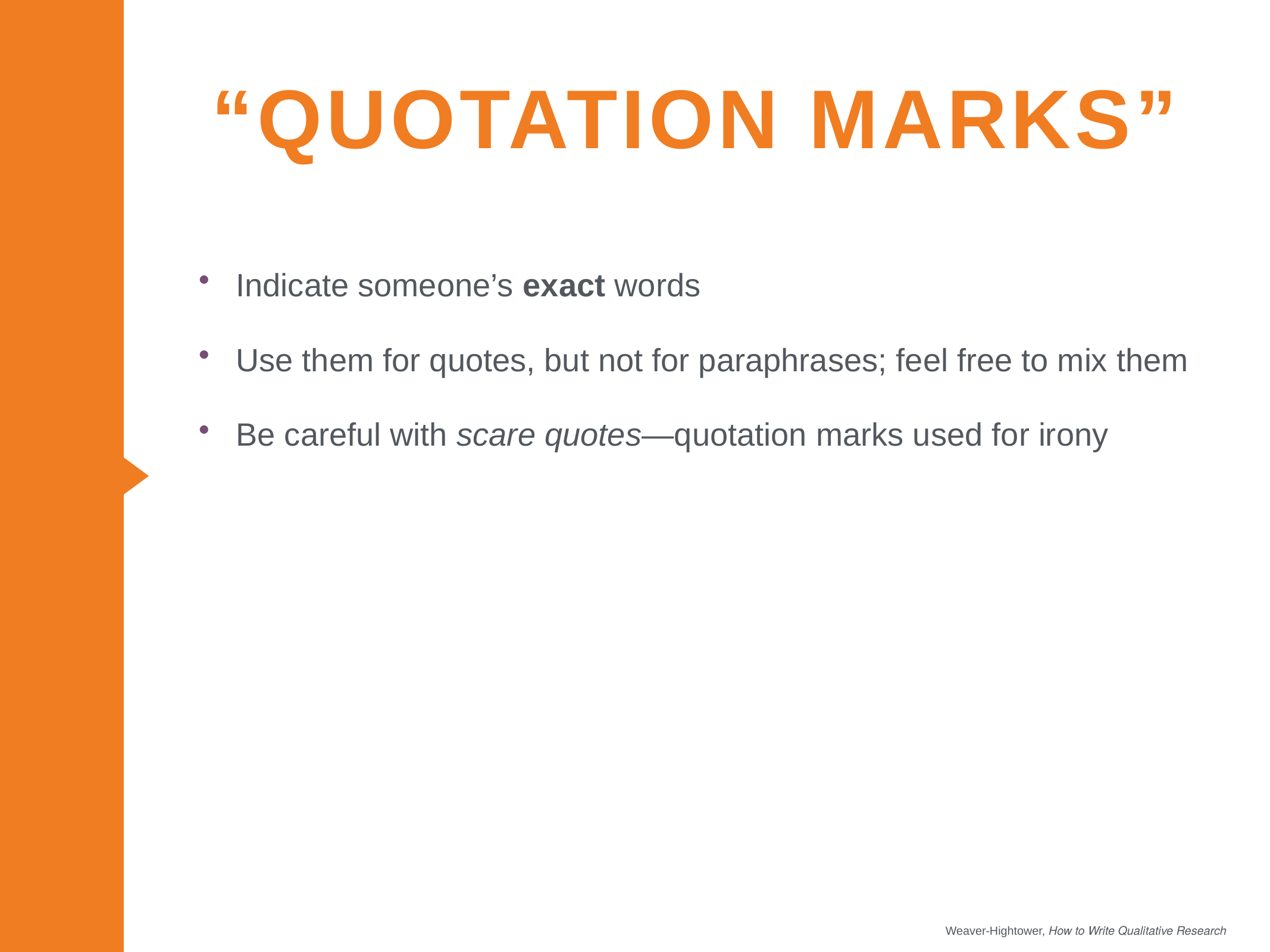

# “Quotation marks”
Indicate someone’s exact words
Use them for quotes, but not for paraphrases; feel free to mix them
Be careful with scare quotes—quotation marks used for irony